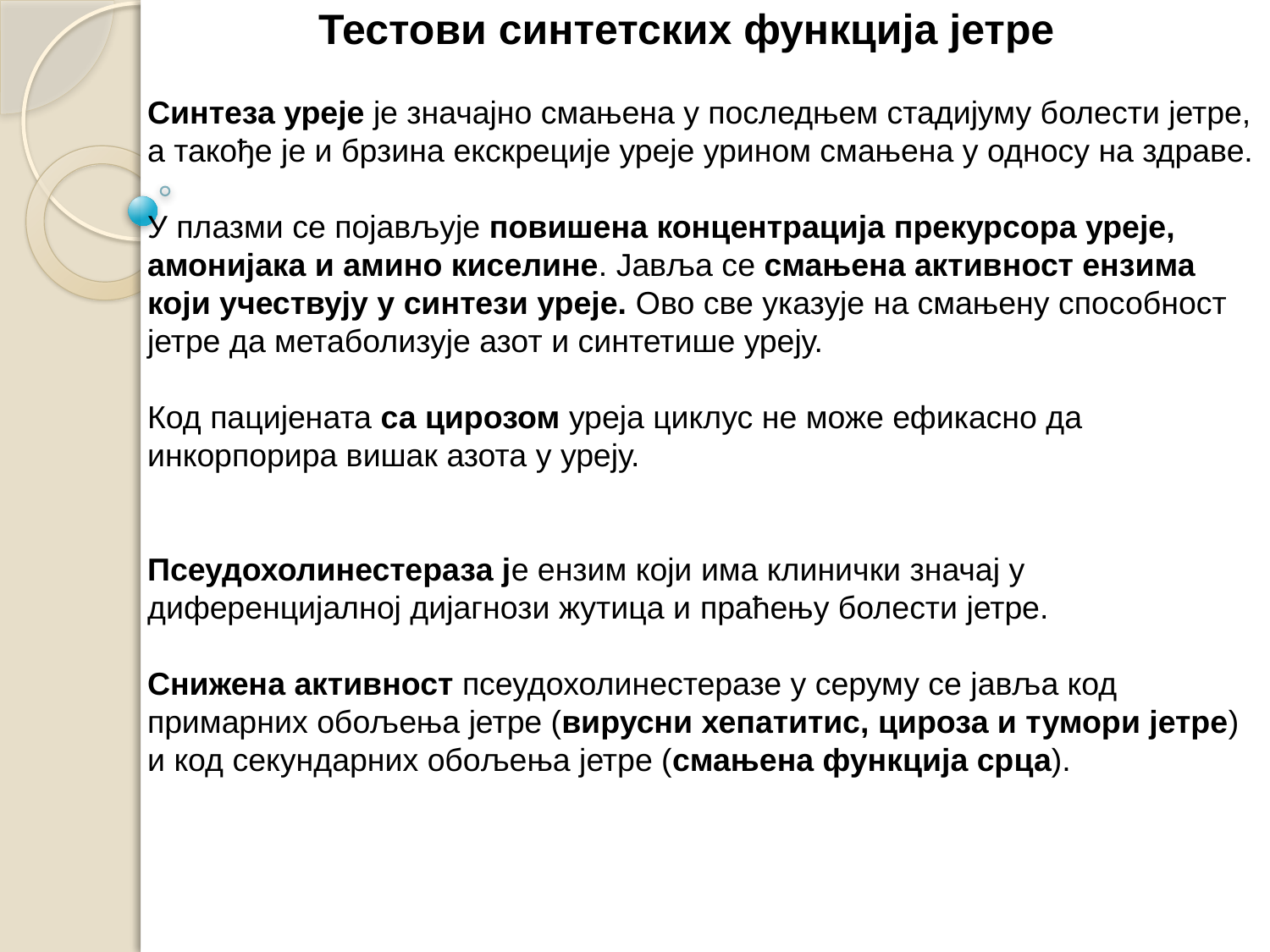

Тестови синтетских функција јетре
Синтеза уреје је значајно смањена у последњем стадијуму болести јетре, а такође је и брзина екскреције уреје урином смањена у односу на здраве.

У плазми се појављује повишена концентрација прекурсора уреје, амонијака и амино киселине. Јавља се смањена активност ензима који учествују у синтези уреје. Ово све указује на смањену способност јетре да метаболизује азот и синтетише уреју.

Код пацијената са цирозом уреја циклус не може ефикасно да инкорпорира вишак азота у уреју.

Псеудохолинестераза је ензим који има клинички значај у диференцијалној дијагнози жутица и праћењу болести јетре.

Снижена активност псеудохолинестеразе у серуму се јавља код примарних обољења јетре (вирусни хепатитис, цироза и тумори јетре) и код секундарних обољења јетре (смањена функција срца).